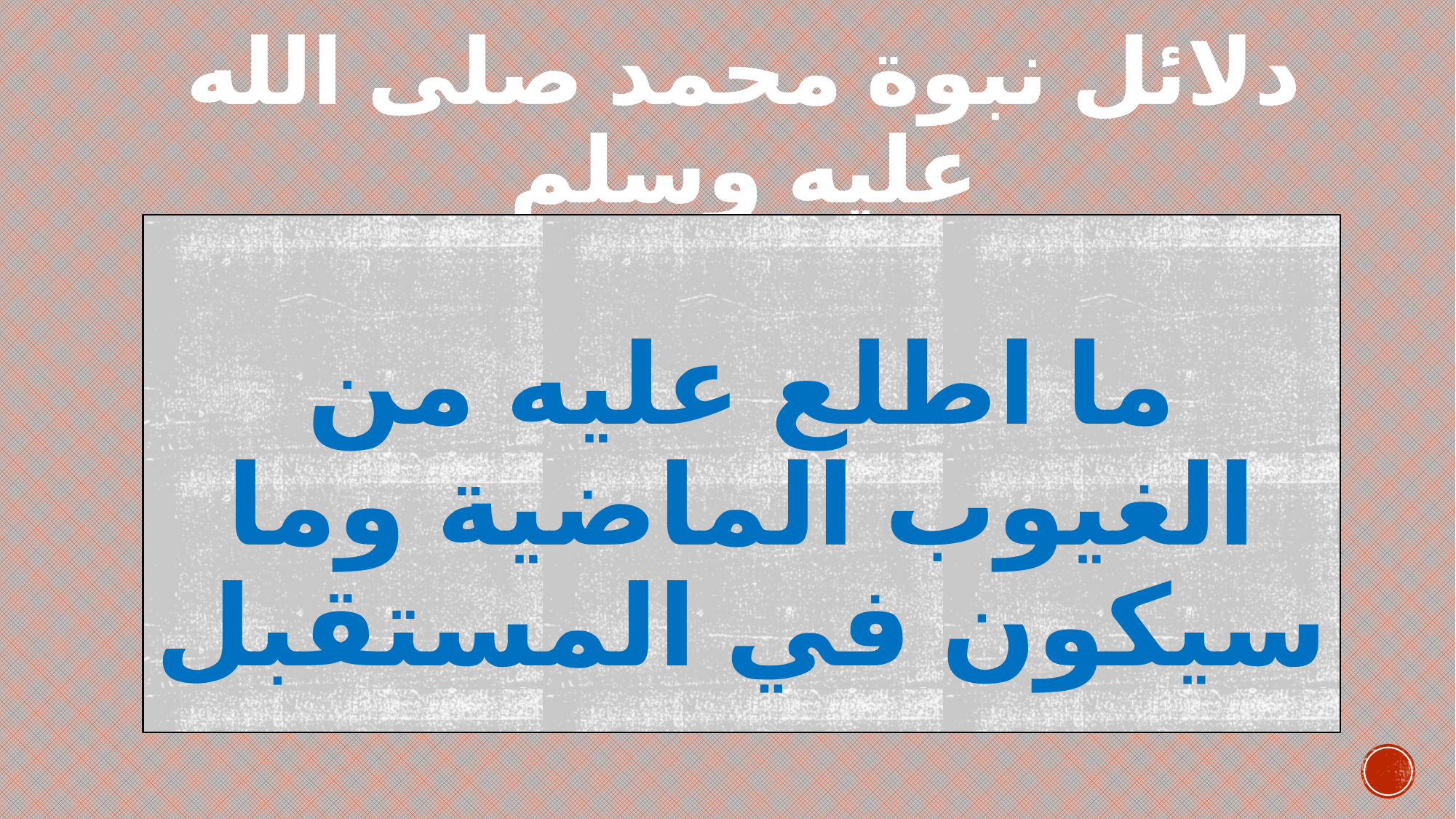

# دلائل نبوة محمد صلى الله عليه وسلم

ما اطلع عليه من الغيوب الماضية وما سيكون في المستقبل